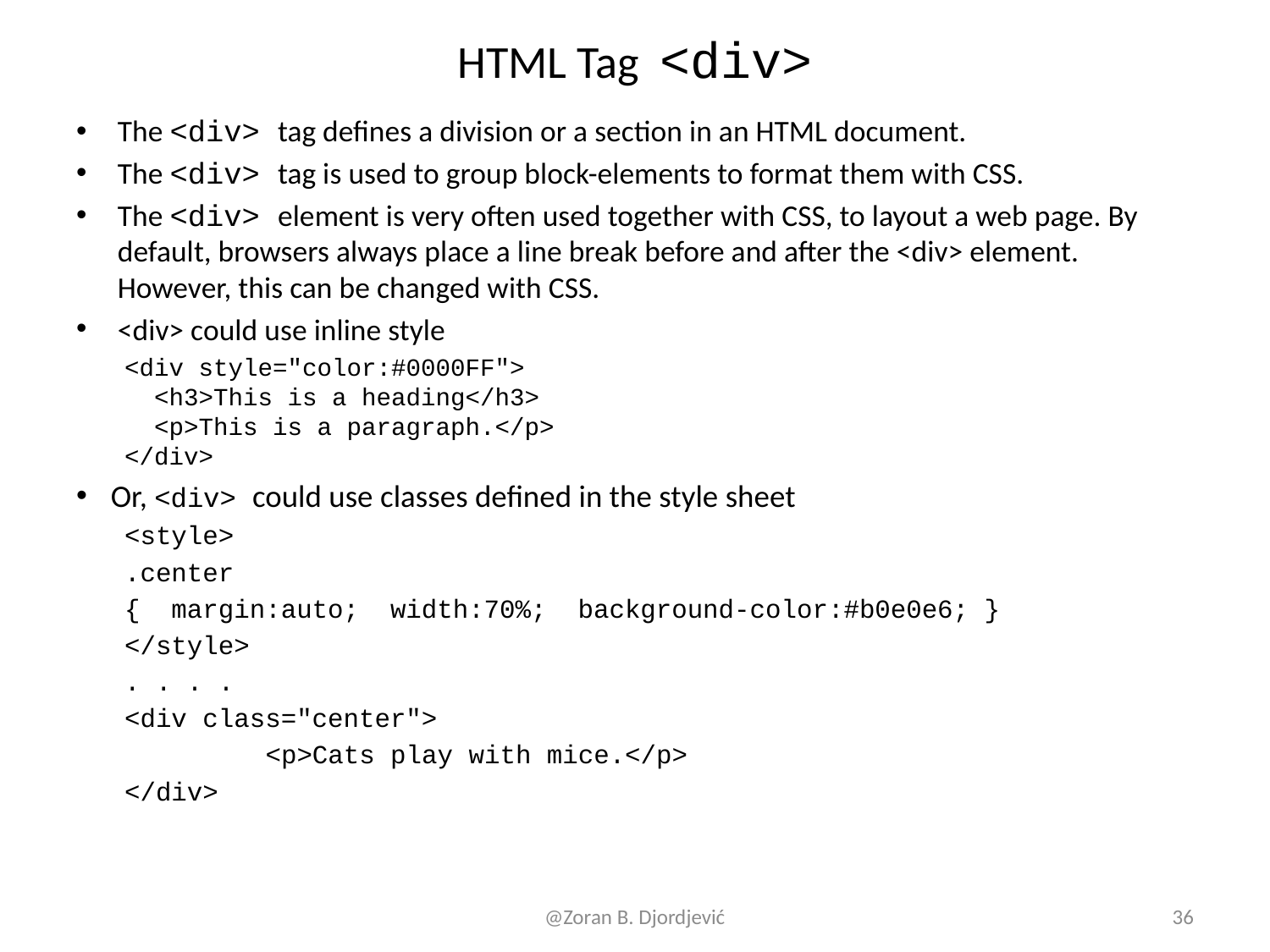

# HTML Tag  <div>
The <div> tag defines a division or a section in an HTML document.
The <div> tag is used to group block-elements to format them with CSS.
The <div> element is very often used together with CSS, to layout a web page. By default, browsers always place a line break before and after the <div> element. However, this can be changed with CSS.
<div> could use inline style
<div style="color:#0000FF">
  <h3>This is a heading</h3>
  <p>This is a paragraph.</p>
</div>
Or, <div> could use classes defined in the style sheet
<style>
.center
{  margin:auto;  width:70%;  background-color:#b0e0e6; }
</style>
. . . .
<div class="center">
         <p>Cats play with mice.</p>
</div>

@Zoran B. Djordjević
36